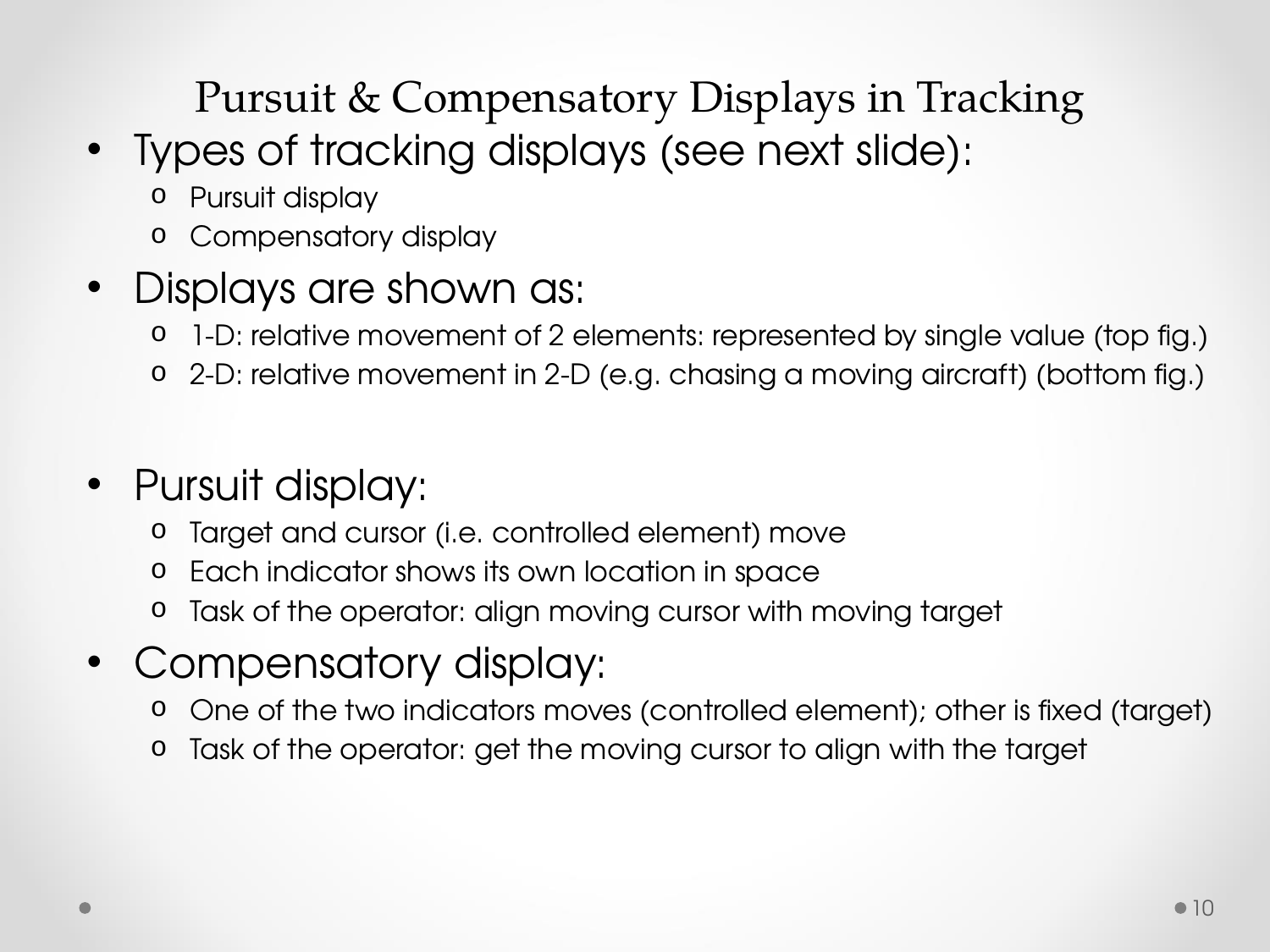

# Pursuit & Compensatory Displays in Tracking

Types of tracking displays (see next slide):
Pursuit display
Compensatory display
Displays are shown as:
1-D: relative movement of 2 elements: represented by single value (top fig.)
2-D: relative movement in 2-D (e.g. chasing a moving aircraft) (bottom fig.)

Pursuit display:
Target and cursor (i.e. controlled element) move
Each indicator shows its own location in space
Task of the operator: align moving cursor with moving target
Compensatory display:
One of the two indicators moves (controlled element); other is fixed (target)
Task of the operator: get the moving cursor to align with the target

10